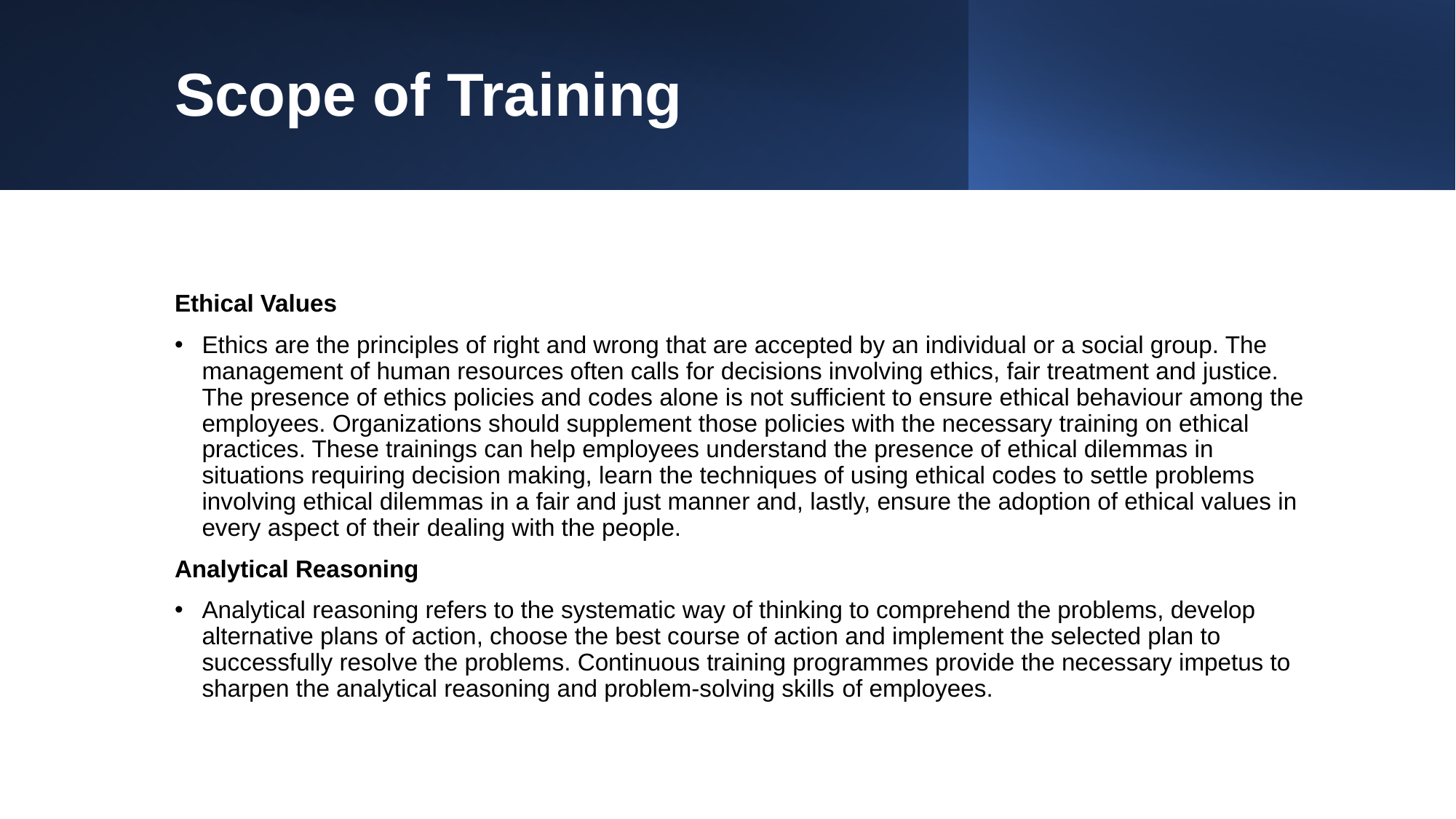

# Scope of Training
Ethical Values
Ethics are the principles of right and wrong that are accepted by an individual or a social group. The management of human resources often calls for decisions involving ethics, fair treatment and justice. The presence of ethics policies and codes alone is not sufficient to ensure ethical behaviour among the employees. Organizations should supplement those policies with the necessary training on ethical practices. These trainings can help employees understand the presence of ethical dilemmas in situations requiring decision making, learn the techniques of using ethical codes to settle problems involving ethical dilemmas in a fair and just manner and, lastly, ensure the adoption of ethical values in every aspect of their dealing with the people.
Analytical Reasoning
Analytical reasoning refers to the systematic way of thinking to comprehend the problems, develop alternative plans of action, choose the best course of action and implement the selected plan to successfully resolve the problems. Continuous training programmes provide the necessary impetus to sharpen the analytical reasoning and problem-solving skills of employees.